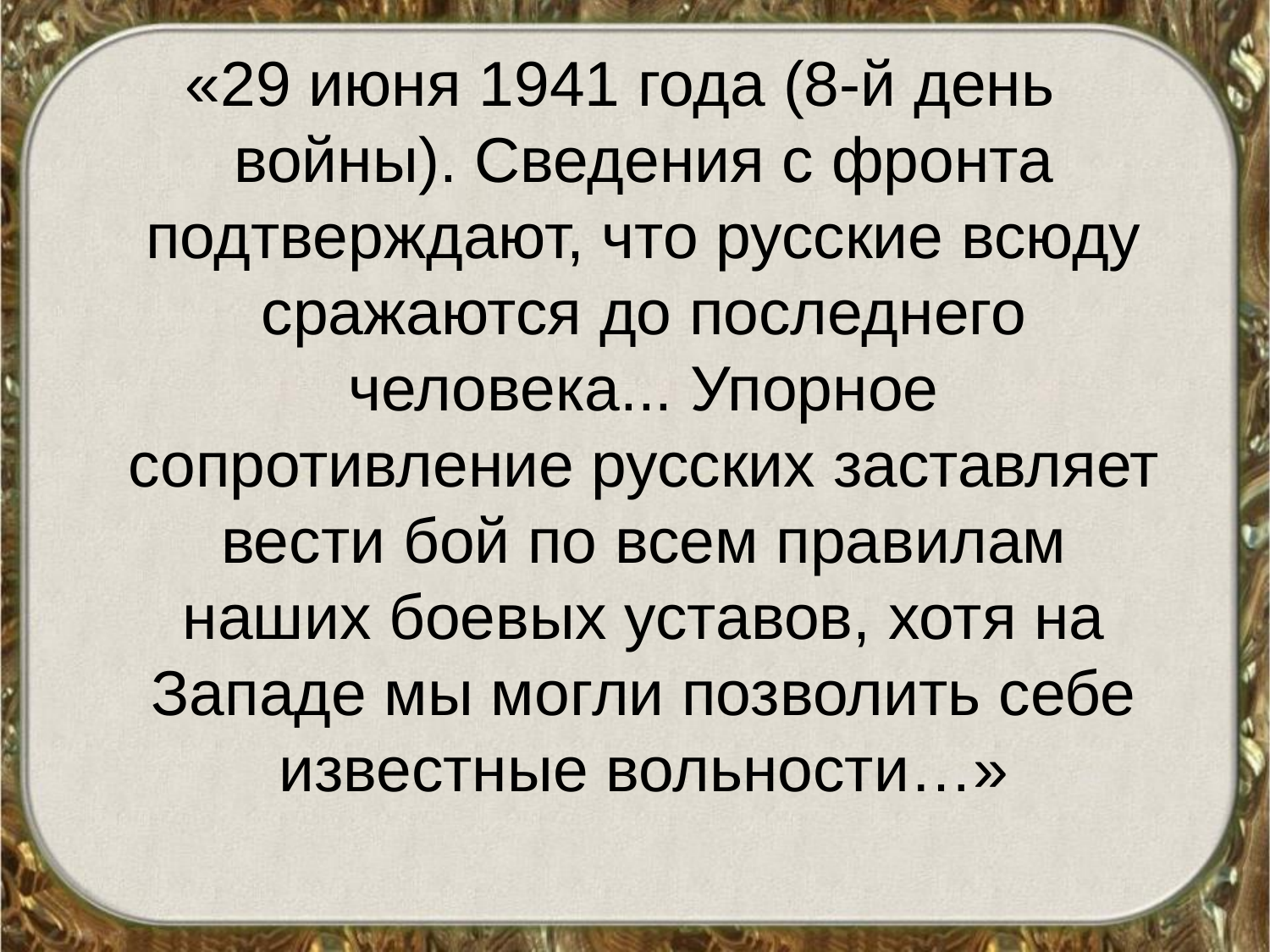

«29 июня 1941 года (8-й день войны). Сведения с фронта подтверждают, что русские всюду сражаются до последнего человека... Упорное сопротивление русских заставляет вести бой по всем правилам наших боевых уставов, хотя на Западе мы могли позволить себе известные вольности…»